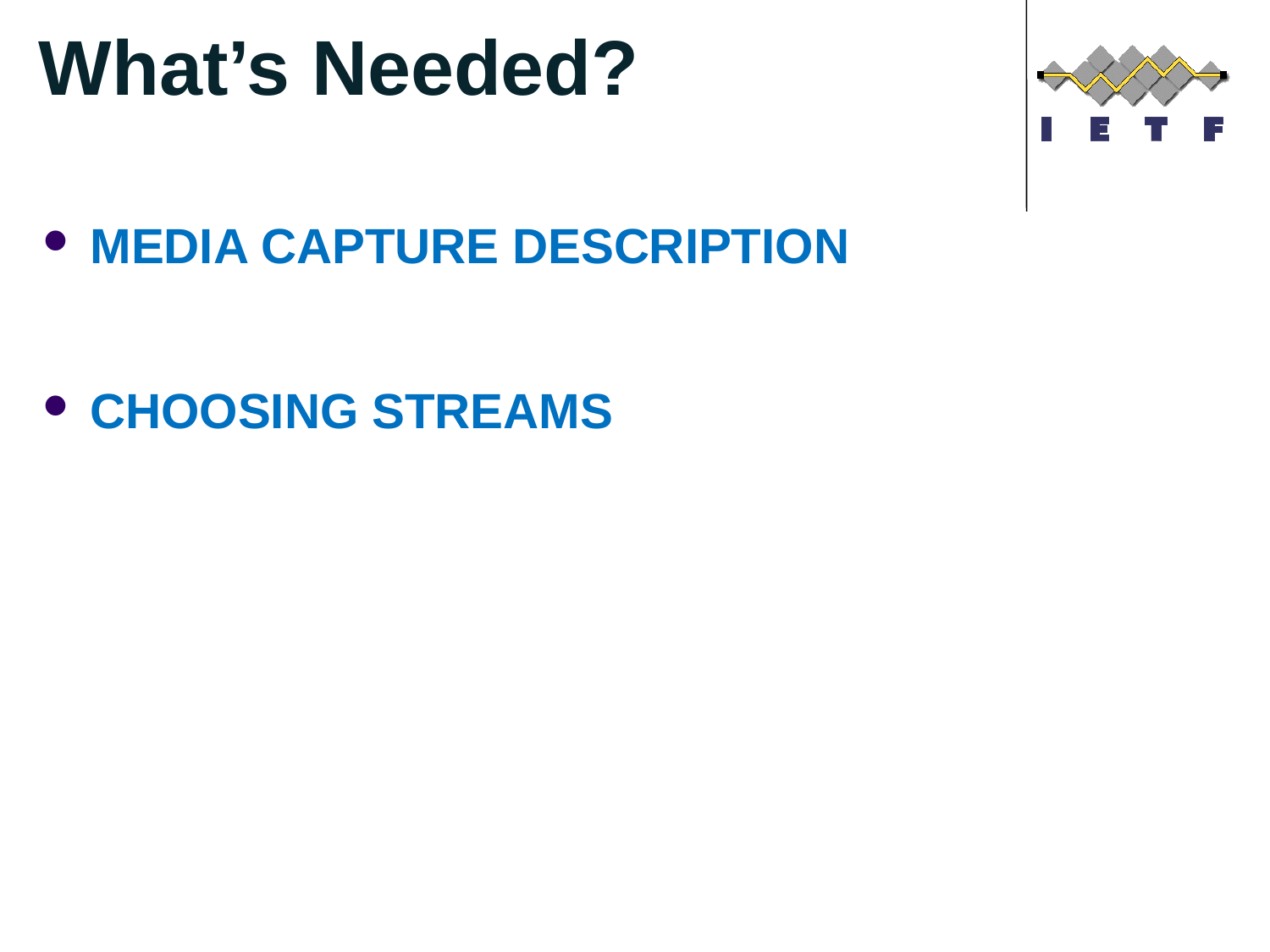

# What’s Needed?
MEDIA CAPTURE DESCRIPTION

CHOOSING STREAMS